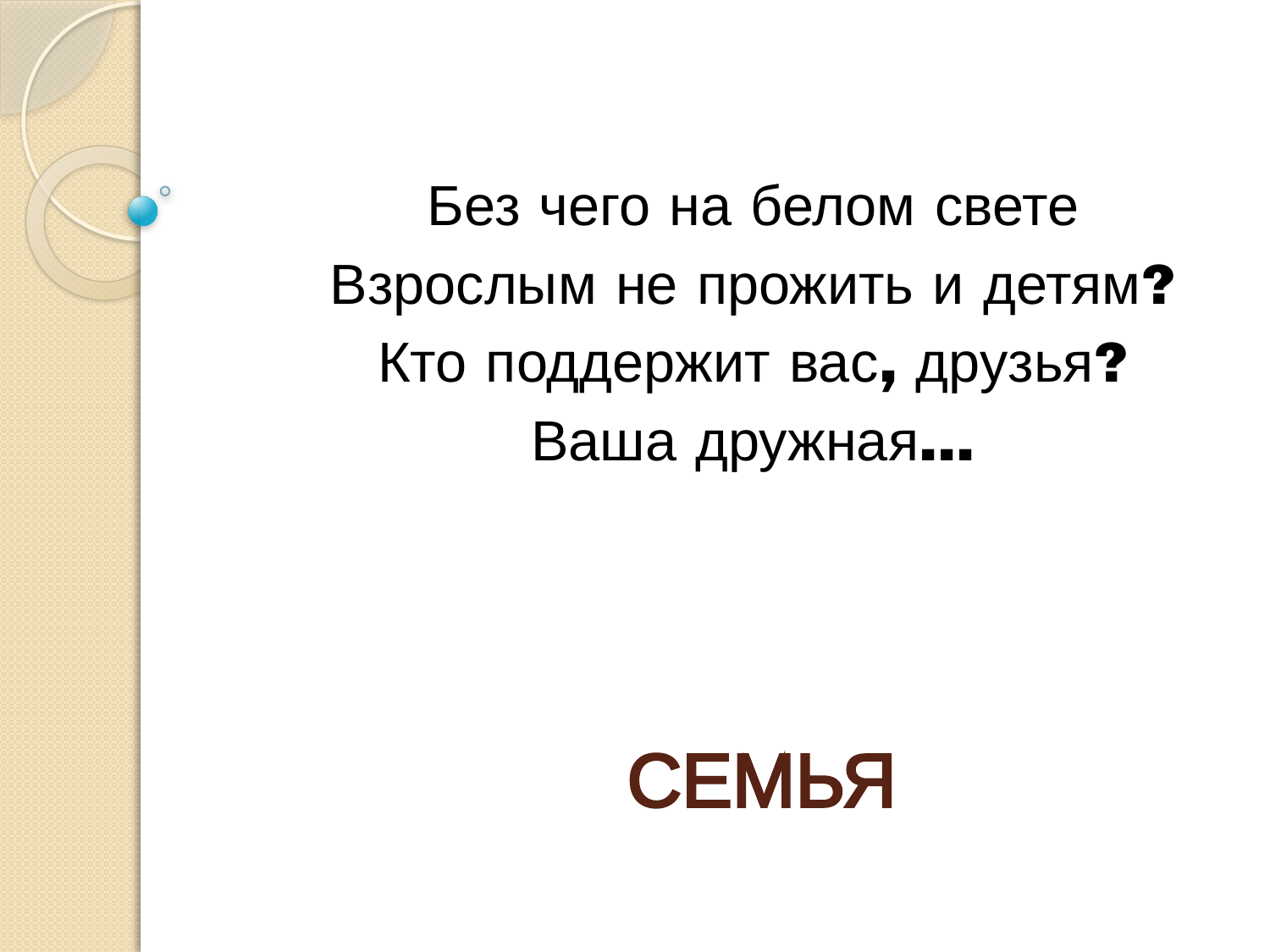

Без чего на белом свете
Взрослым не прожить и детям?
Кто поддержит вас, друзья?
Ваша дружная...
# СЕМЬЯ